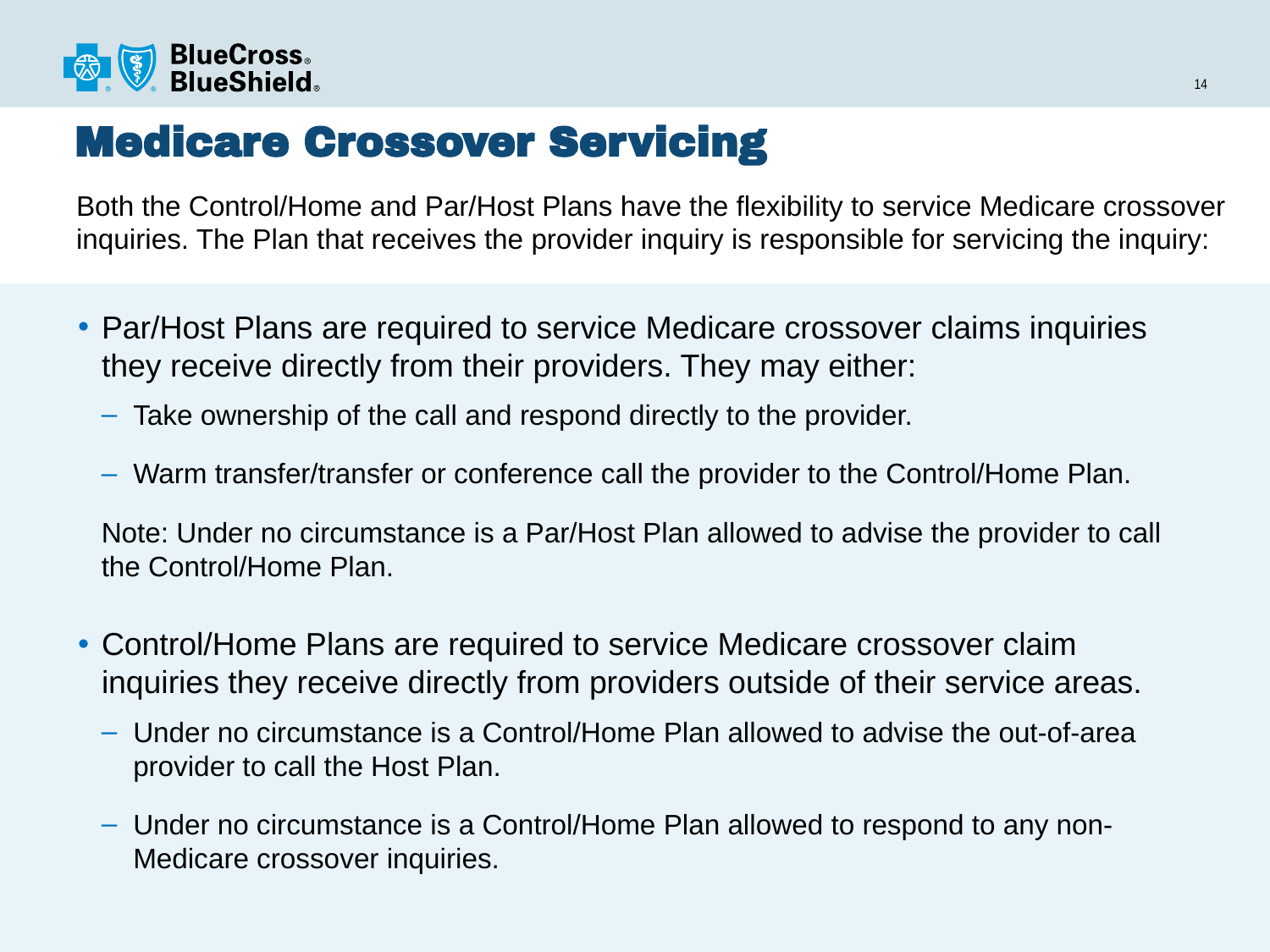

# Medicare Crossover Servicing

Both the Control/Home and Par/Host Plans have the flexibility to service Medicare crossover inquiries. The Plan that receives the provider inquiry is responsible for servicing the inquiry:

Par/Host Plans are required to service Medicare crossover claims inquiries they receive directly from their providers. They may either:
Take ownership of the call and respond directly to the provider.
Warm transfer/transfer or conference call the provider to the Control/Home Plan.
Note: Under no circumstance is a Par/Host Plan allowed to advise the provider to call the Control/Home Plan.
Control/Home Plans are required to service Medicare crossover claim inquiries they receive directly from providers outside of their service areas.
Under no circumstance is a Control/Home Plan allowed to advise the out-of-area provider to call the Host Plan.
Under no circumstance is a Control/Home Plan allowed to respond to any non-Medicare crossover inquiries.